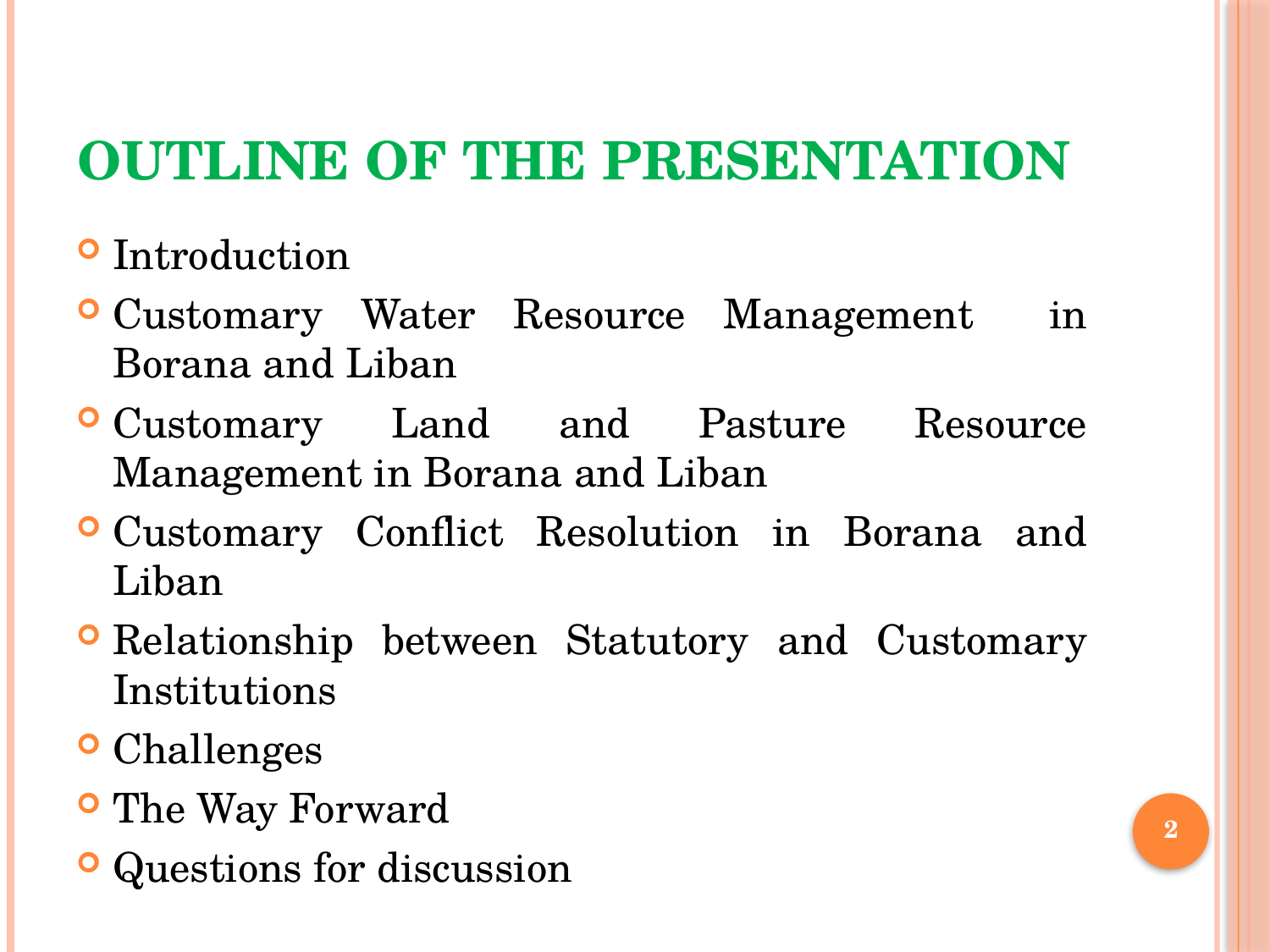

# Outline of the Presentation
Introduction
Customary Water Resource Management  in Borana and Liban
Customary Land and Pasture Resource Management in Borana and Liban
Customary Conflict Resolution in Borana and Liban
Relationship between Statutory and Customary Institutions
Challenges
The Way Forward
Questions for discussion
2